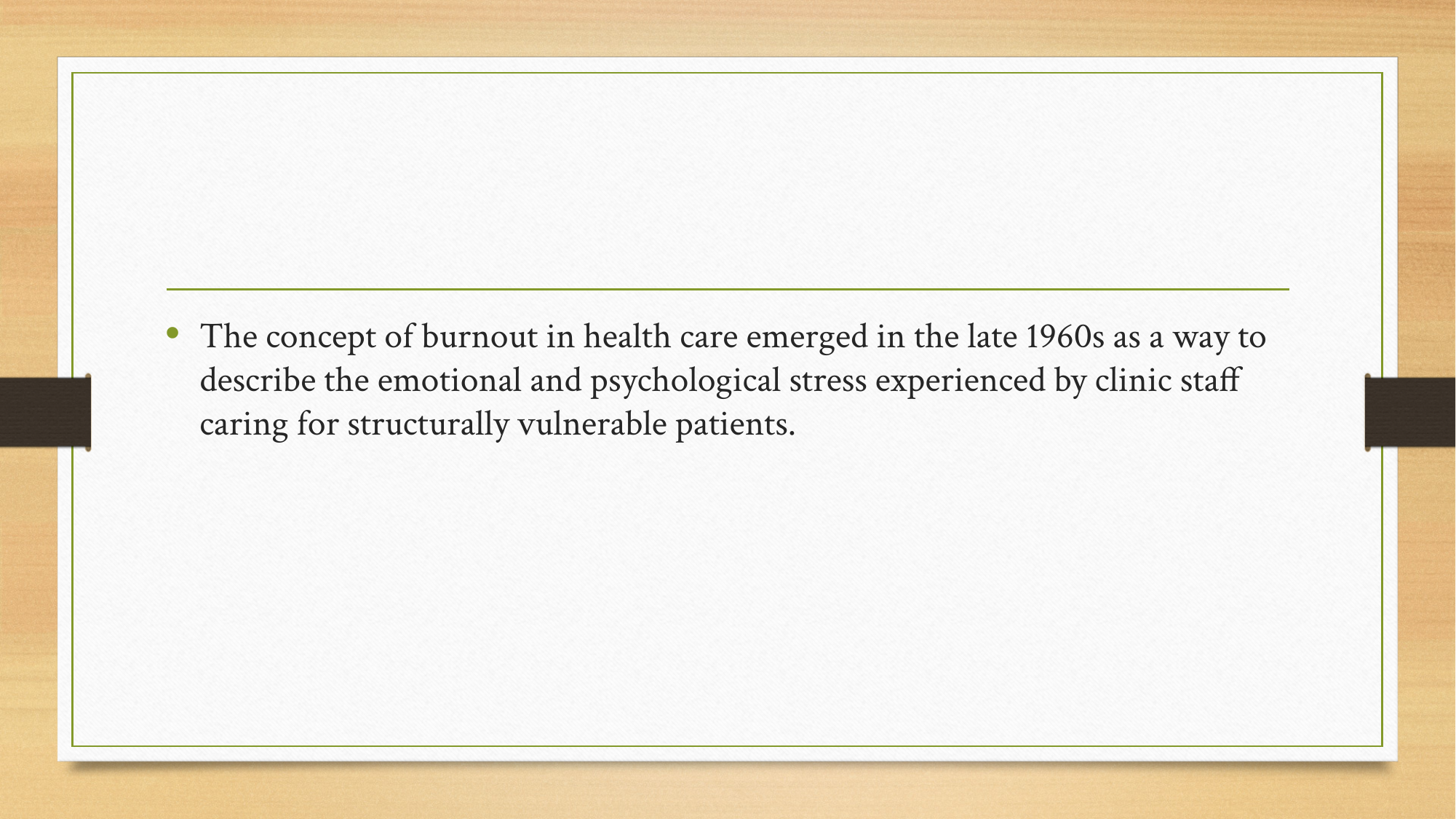

#
The concept of burnout in health care emerged in the late 1960s as a way to describe the emotional and psychological stress experienced by clinic staff caring for structurally vulnerable patients.